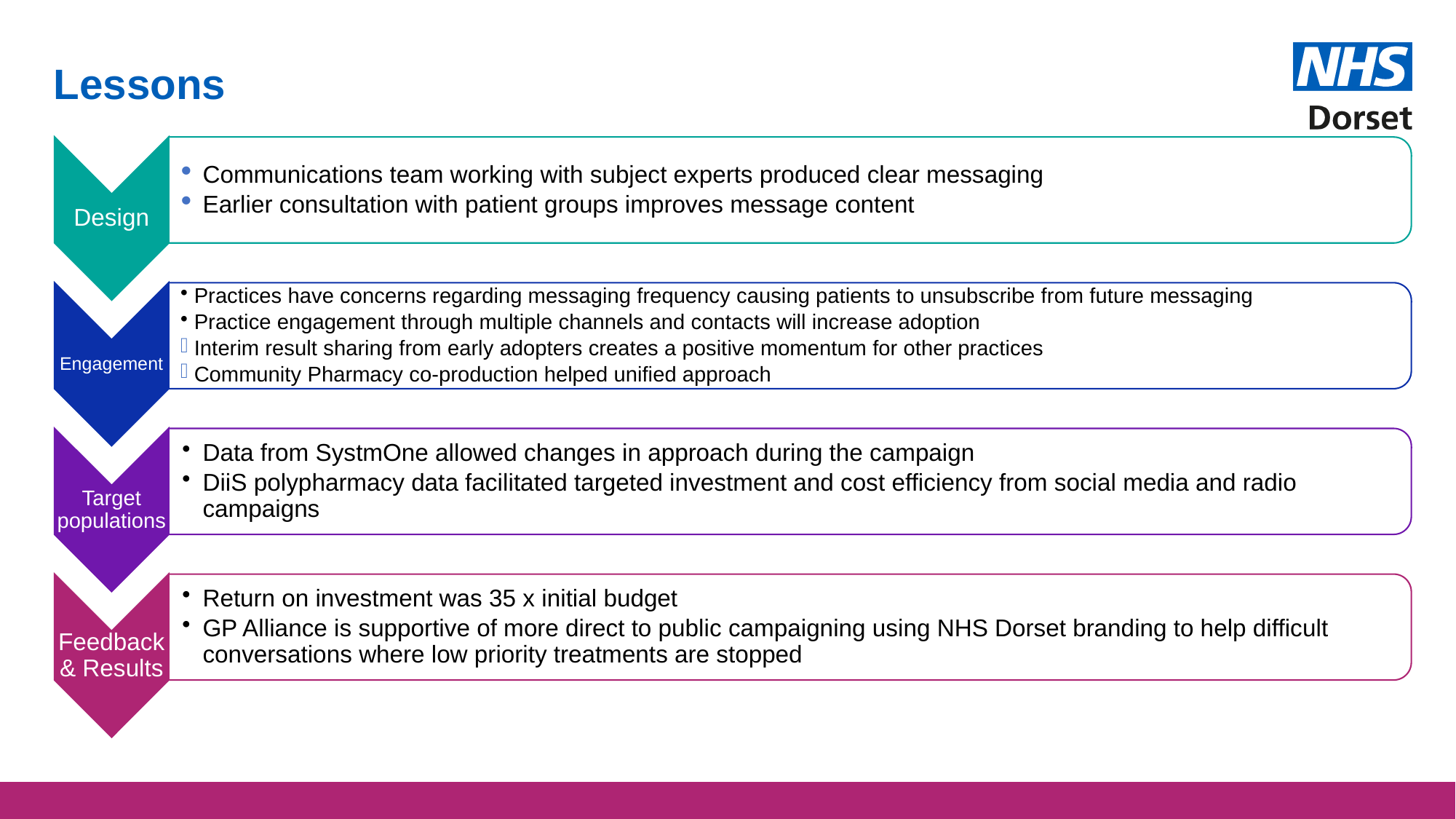

# Lessons
Design
Communications team working with subject experts produced clear messaging
Earlier consultation with patient groups improves message content
Engagement
Practices have concerns regarding messaging frequency causing patients to unsubscribe from future messaging
Practice engagement through multiple channels and contacts will increase adoption
Interim result sharing from early adopters creates a positive momentum for other practices
Community Pharmacy co-production helped unified approach
Target populations
Data from SystmOne allowed changes in approach during the campaign
DiiS polypharmacy data facilitated targeted investment and cost efficiency from social media and radio campaigns
Feedback & Results
Return on investment was 35 x initial budget
GP Alliance is supportive of more direct to public campaigning using NHS Dorset branding to help difficult conversations where low priority treatments are stopped